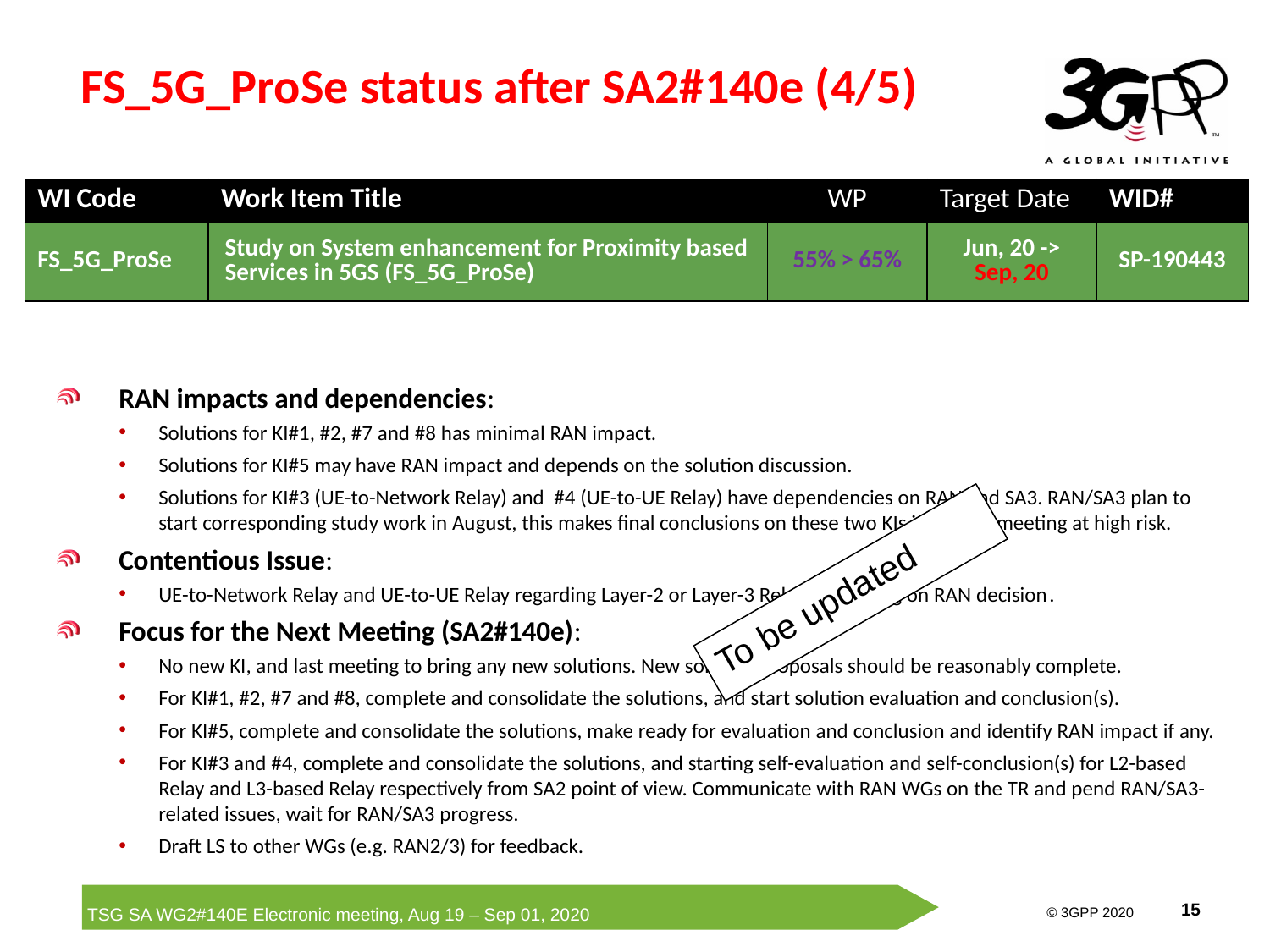

# FS_5G_ProSe status after SA2#140e (4/5)
| WI Code | Work Item Title | WP | Target Date | WID# |
| --- | --- | --- | --- | --- |
| FS\_5G\_ProSe | Study on System enhancement for Proximity based Services in 5GS (FS\_5G\_ProSe) | 55% > 65% | Jun, 20 -> Sep, 20 | SP-190443 |

RAN impacts and dependencies:
Solutions for KI#1, #2, #7 and #8 has minimal RAN impact.
Solutions for KI#5 may have RAN impact and depends on the solution discussion.
Solutions for KI#3 (UE-to-Network Relay) and  #4 (UE-to-UE Relay) have dependencies on RAN and SA3. RAN/SA3 plan to start corresponding study work in August, this makes final conclusions on these two KIs in August meeting at high risk.
Contentious Issue:
UE-to-Network Relay and UE-to-UE Relay regarding Layer-2 or Layer-3 Relay depending on RAN decision.
Focus for the Next Meeting (SA2#140e):
No new KI, and last meeting to bring any new solutions. New solution proposals should be reasonably complete.
For KI#1, #2, #7 and #8, complete and consolidate the solutions, and start solution evaluation and conclusion(s).
For KI#5, complete and consolidate the solutions, make ready for evaluation and conclusion and identify RAN impact if any.
For KI#3 and #4, complete and consolidate the solutions, and starting self-evaluation and self-conclusion(s) for L2-based Relay and L3-based Relay respectively from SA2 point of view. Communicate with RAN WGs on the TR and pend RAN/SA3-related issues, wait for RAN/SA3 progress.
Draft LS to other WGs (e.g. RAN2/3) for feedback.
To be updated